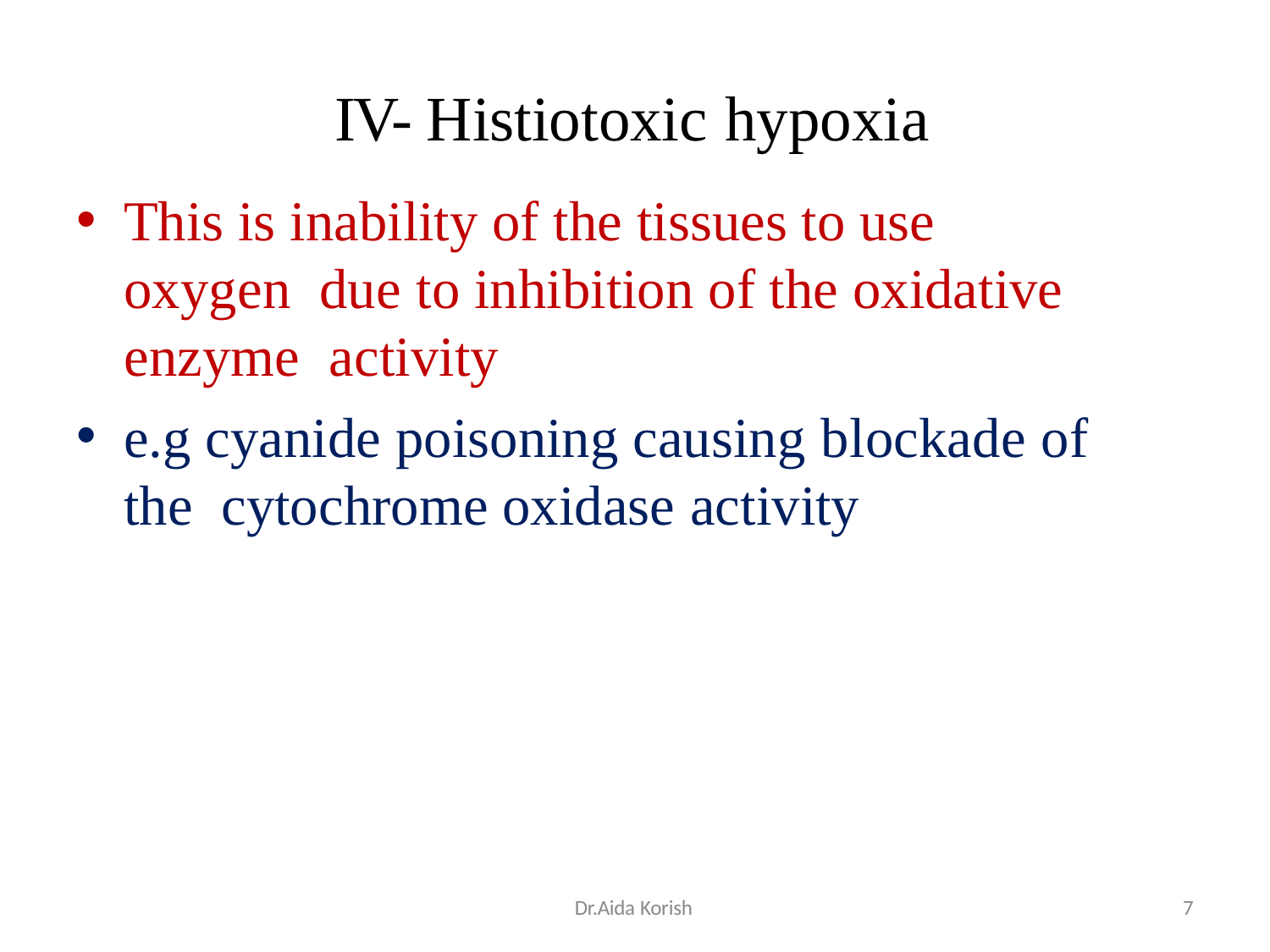

# IV- Histiotoxic hypoxia
This is inability of the tissues to use oxygen  due to inhibition of the oxidative enzyme  activity
e.g cyanide poisoning causing blockade of the  cytochrome oxidase activity
Dr.Aida Korish
7